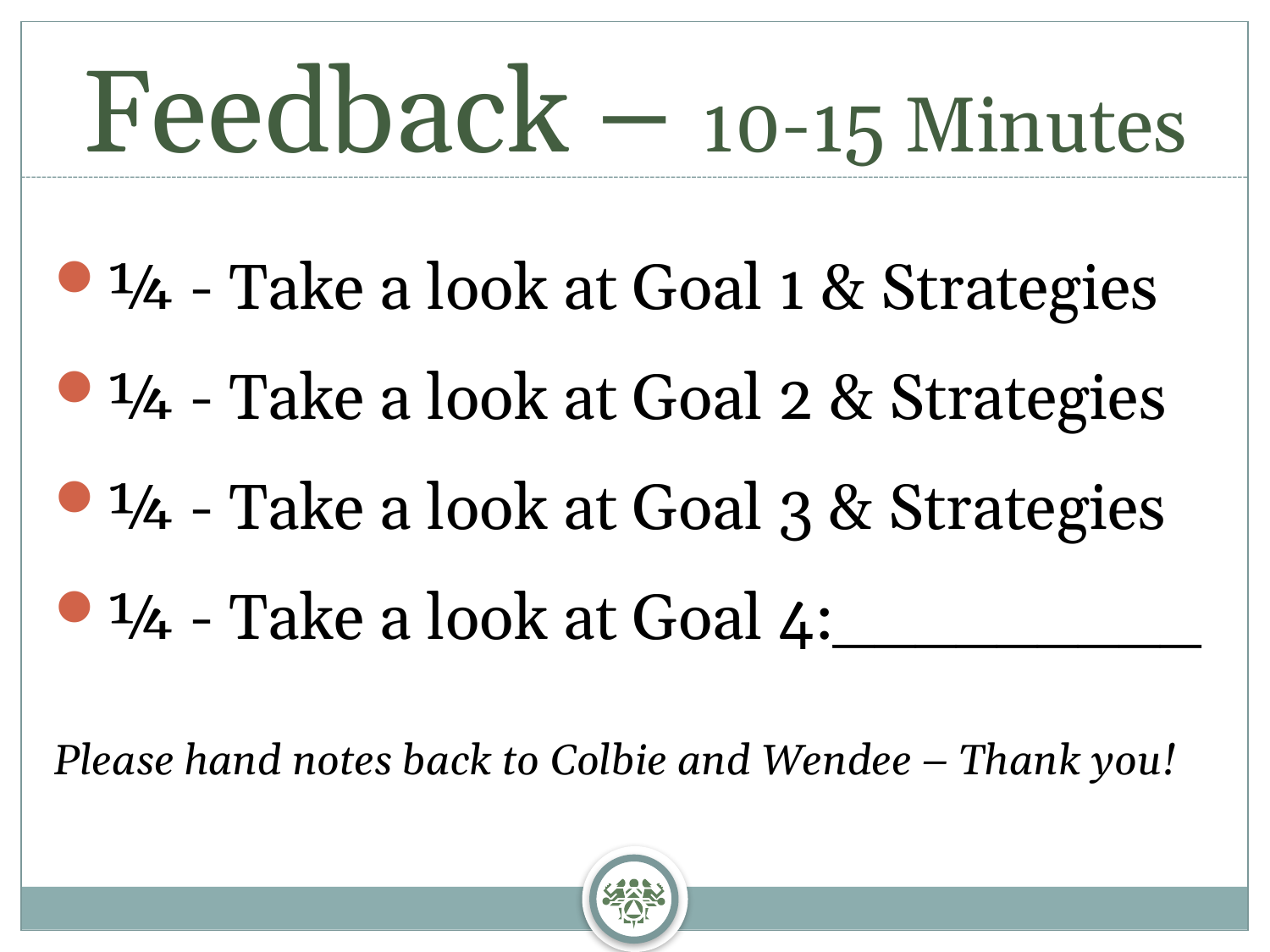

# Feedback – 10-15 Minutes
¼ - Take a look at Goal 1 & Strategies
¼ - Take a look at Goal 2 & Strategies
¼ - Take a look at Goal 3 & Strategies
¼ - Take a look at Goal 4:_________

Please hand notes back to Colbie and Wendee – Thank you!